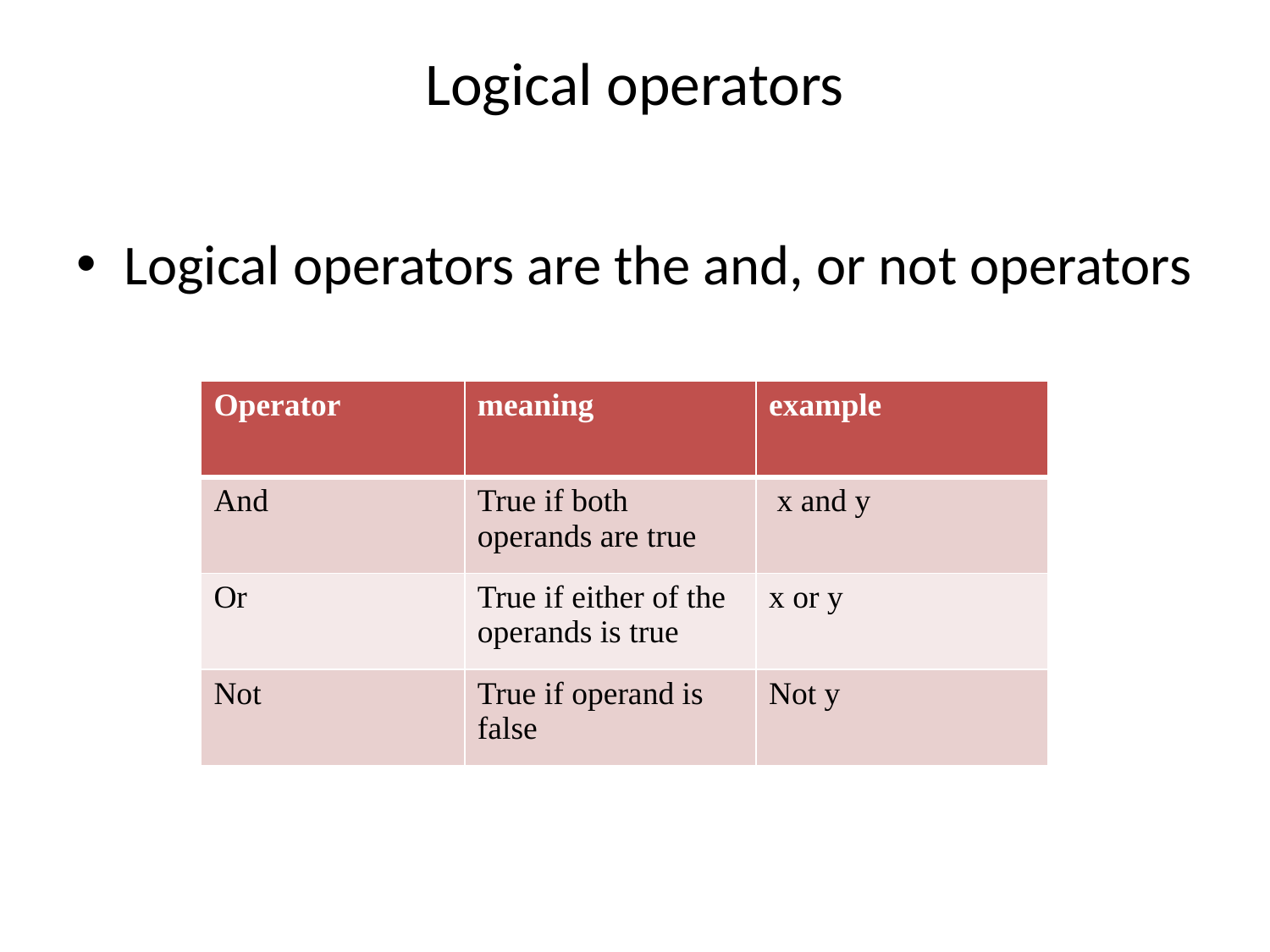

# Logical operators
Logical operators are the and, or not operators

| Operator | meaning | example |
| --- | --- | --- |
| And | True if both operands are true | x and y |
| Or | True if either of the operands is true | x or y |
| Not | True if operand is false | Not y |